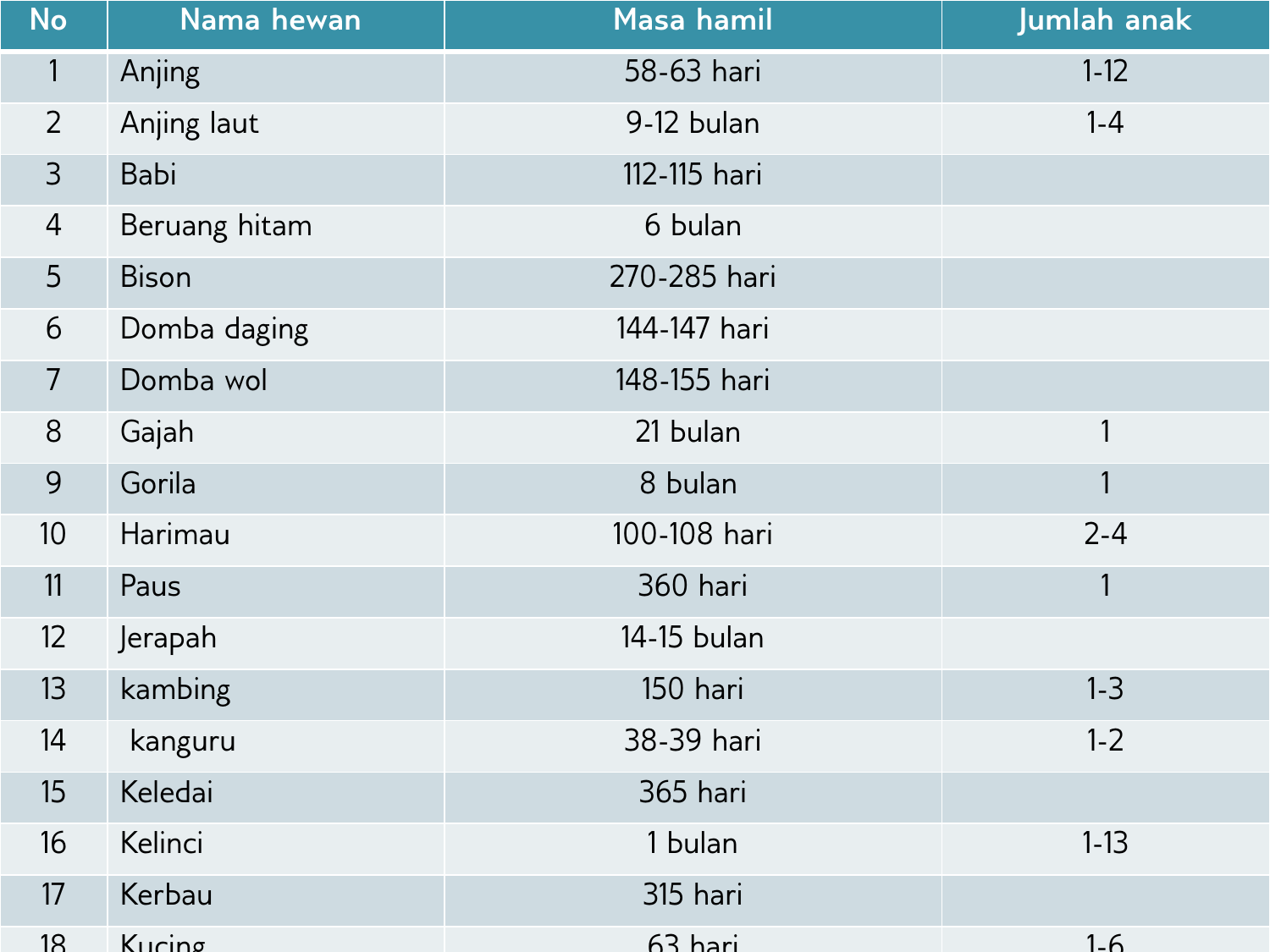

| No | Nama hewan | Masa hamil | Jumlah anak |
| --- | --- | --- | --- |
| 1 | Anjing | 58-63 hari | 1-12 |
| 2 | Anjing laut | 9-12 bulan | 1-4 |
| 3 | Babi | 112-115 hari |  |
| 4 | Beruang hitam | 6 bulan |  |
| 5 | Bison | 270-285 hari |  |
| 6 | Domba daging | 144-147 hari |  |
| 7 | Domba wol | 148-155 hari |  |
| 8 | Gajah | 21 bulan | 1 |
| 9 | Gorila | 8 bulan | 1 |
| 10 | Harimau | 100-108 hari | 2-4 |
| 11 | Paus | 360 hari | 1 |
| 12 | Jerapah | 14-15 bulan |  |
| 13 | kambing | 150 hari | 1-3 |
| 14 | kanguru | 38-39 hari | 1-2 |
| 15 | Keledai | 365 hari |  |
| 16 | Kelinci | 1 bulan | 1-13 |
| 17 | Kerbau | 315 hari |  |
| 18 | Kucing | 63 hari | 1-6 |